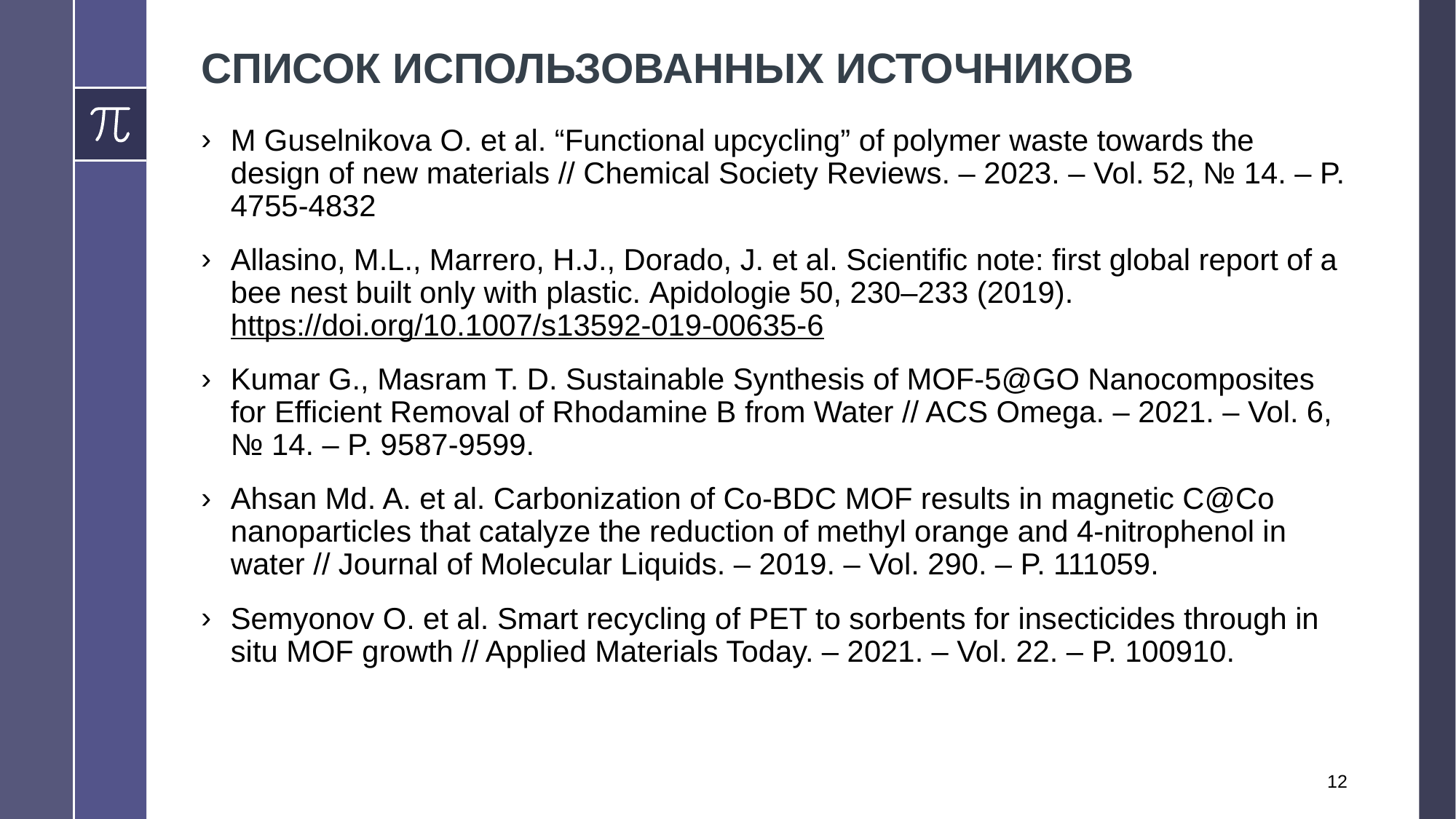

# СПИСОК ИСПОЛЬЗОВАННЫХ ИСТОЧНИКОВ
М Guselnikova O. et al. “Functional upcycling” of polymer waste towards the design of new materials // Chemical Society Reviews. – 2023. – Vol. 52, № 14. – P. 4755-4832
Allasino, M.L., Marrero, H.J., Dorado, J. et al. Scientific note: first global report of a bee nest built only with plastic. Apidologie 50, 230–233 (2019). https://doi.org/10.1007/s13592-019-00635-6
Kumar G., Masram T. D. Sustainable Synthesis of MOF-5@GO Nanocomposites for Efficient Removal of Rhodamine B from Water // ACS Omega. – 2021. – Vol. 6, № 14. – P. 9587-9599.
Ahsan Md. A. et al. Carbonization of Co-BDC MOF results in magnetic C@Co nanoparticles that catalyze the reduction of methyl orange and 4-nitrophenol in water // Journal of Molecular Liquids. – 2019. – Vol. 290. – P. 111059.
Semyonov O. et al. Smart recycling of PET to sorbents for insecticides through in situ MOF growth // Applied Materials Today. – 2021. – Vol. 22. – P. 100910.

12